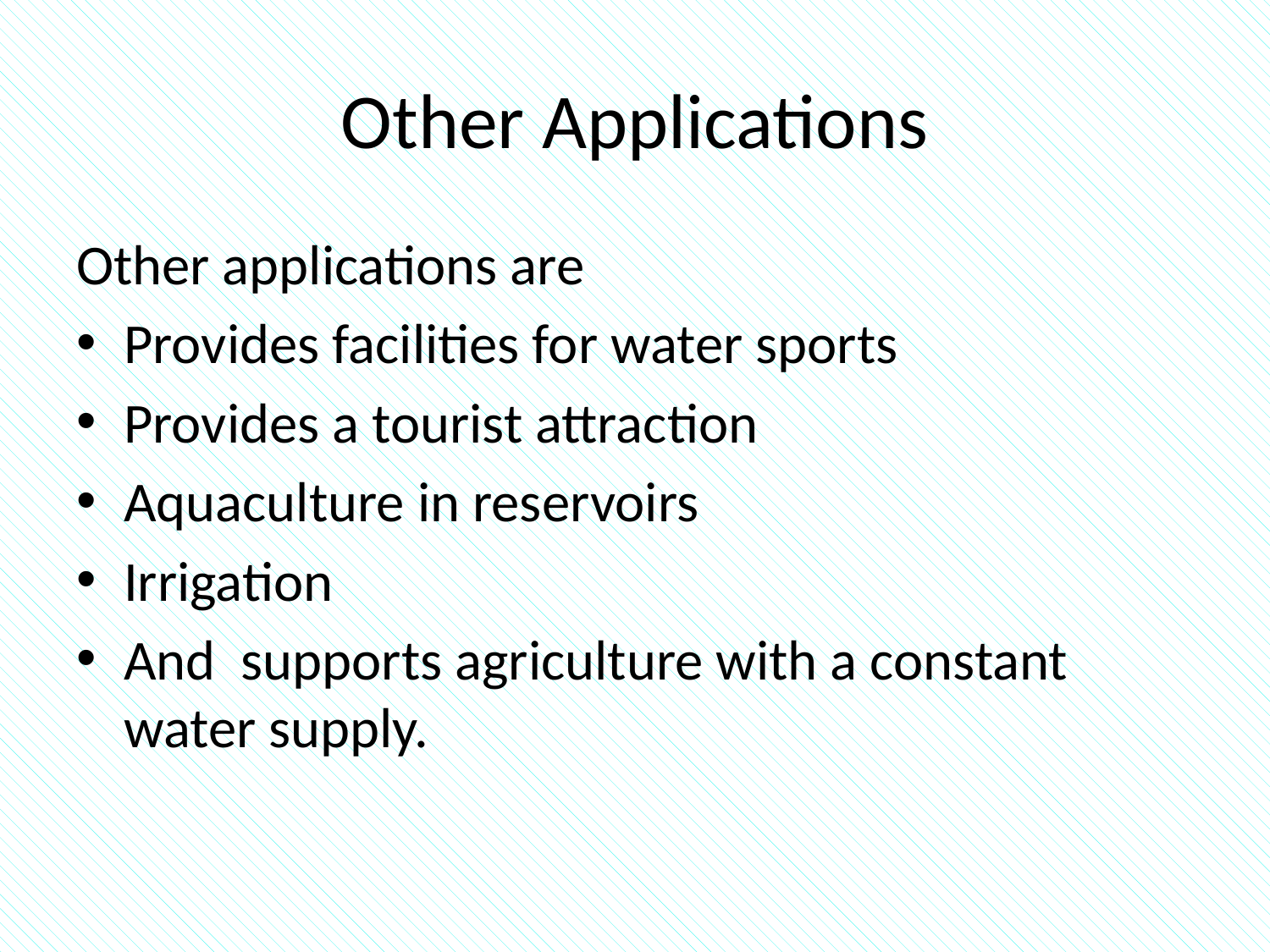

# Other Applications
Other applications are
Provides facilities for water sports
Provides a tourist attraction
Aquaculture in reservoirs
Irrigation
And  supports agriculture with a constant water supply.